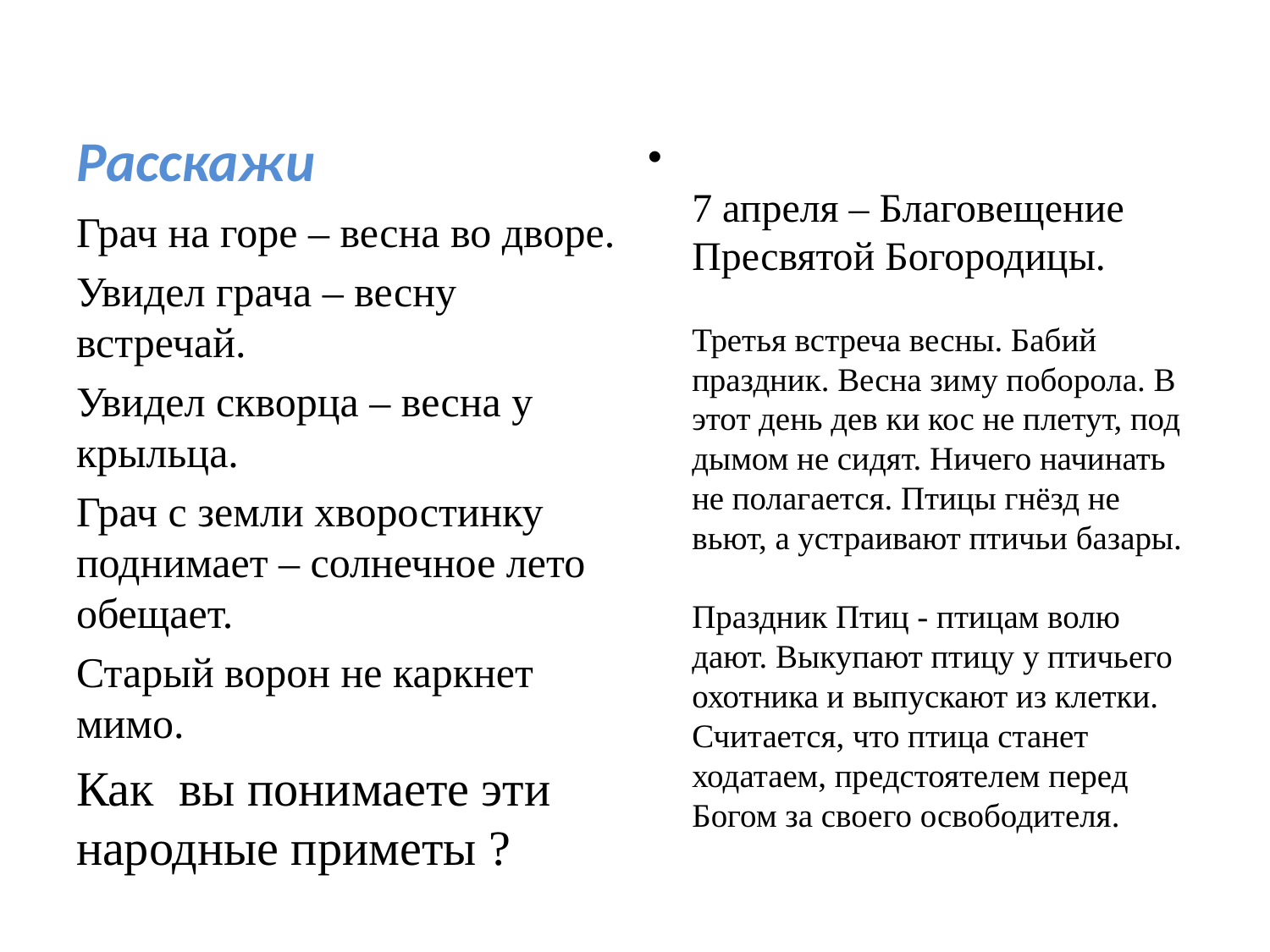

# Расскажи
7 апреля – Благовещение Пресвятой Богородицы. 
Третья встреча весны. Бабий праздник. Весна зиму поборола. В этот день дев ки кос не плетут, под дымом не сидят. Ничего начинать не полагается. Птицы гнёзд не вьют, а устраивают птичьи базары. 
Праздник Птиц - птицам волю дают. Выкупают птицу у птичьего охотника и выпускают из клетки. Считается, что птица станет ходатаем, предстоятелем перед Богом за своего освободителя.
Грач на горе – весна во дворе.
Увидел грача – весну встречай.
Увидел скворца – весна у крыльца.
Грач с земли хворостинку поднимает – солнечное лето обещает.
Старый ворон не каркнет мимо.
Как  вы понимаете эти  народные приметы ?